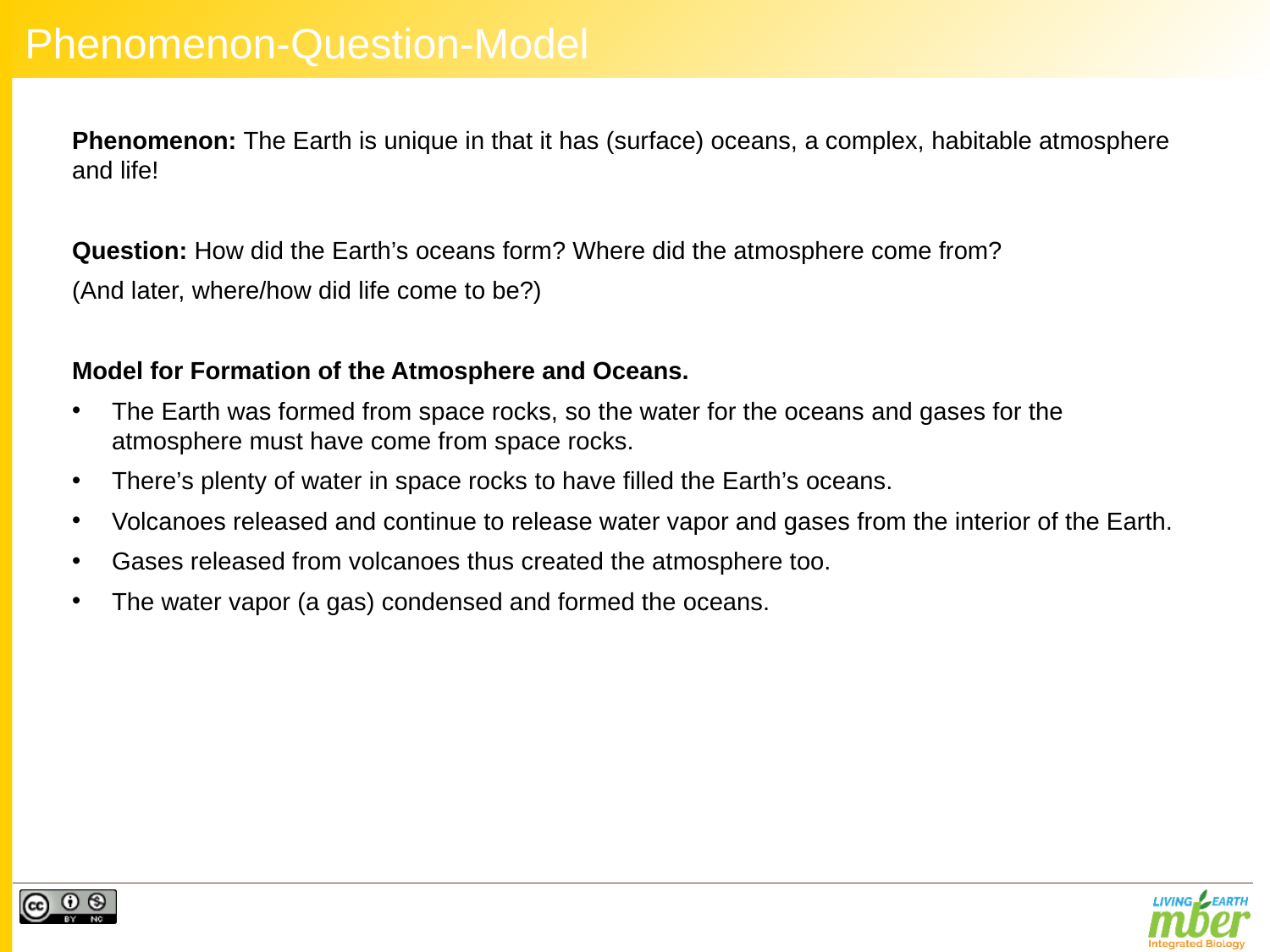

# Phenomenon-Question-Model
Phenomenon: The Earth is unique in that it has (surface) oceans, a complex, habitable atmosphere and life!

Question: How did the Earth’s oceans form? Where did the atmosphere come from?
(And later, where/how did life come to be?)

Model for Formation of the Atmosphere and Oceans.
The Earth was formed from space rocks, so the water for the oceans and gases for the atmosphere must have come from space rocks.
There’s plenty of water in space rocks to have filled the Earth’s oceans.
Volcanoes released and continue to release water vapor and gases from the interior of the Earth.
Gases released from volcanoes thus created the atmosphere too.
The water vapor (a gas) condensed and formed the oceans.